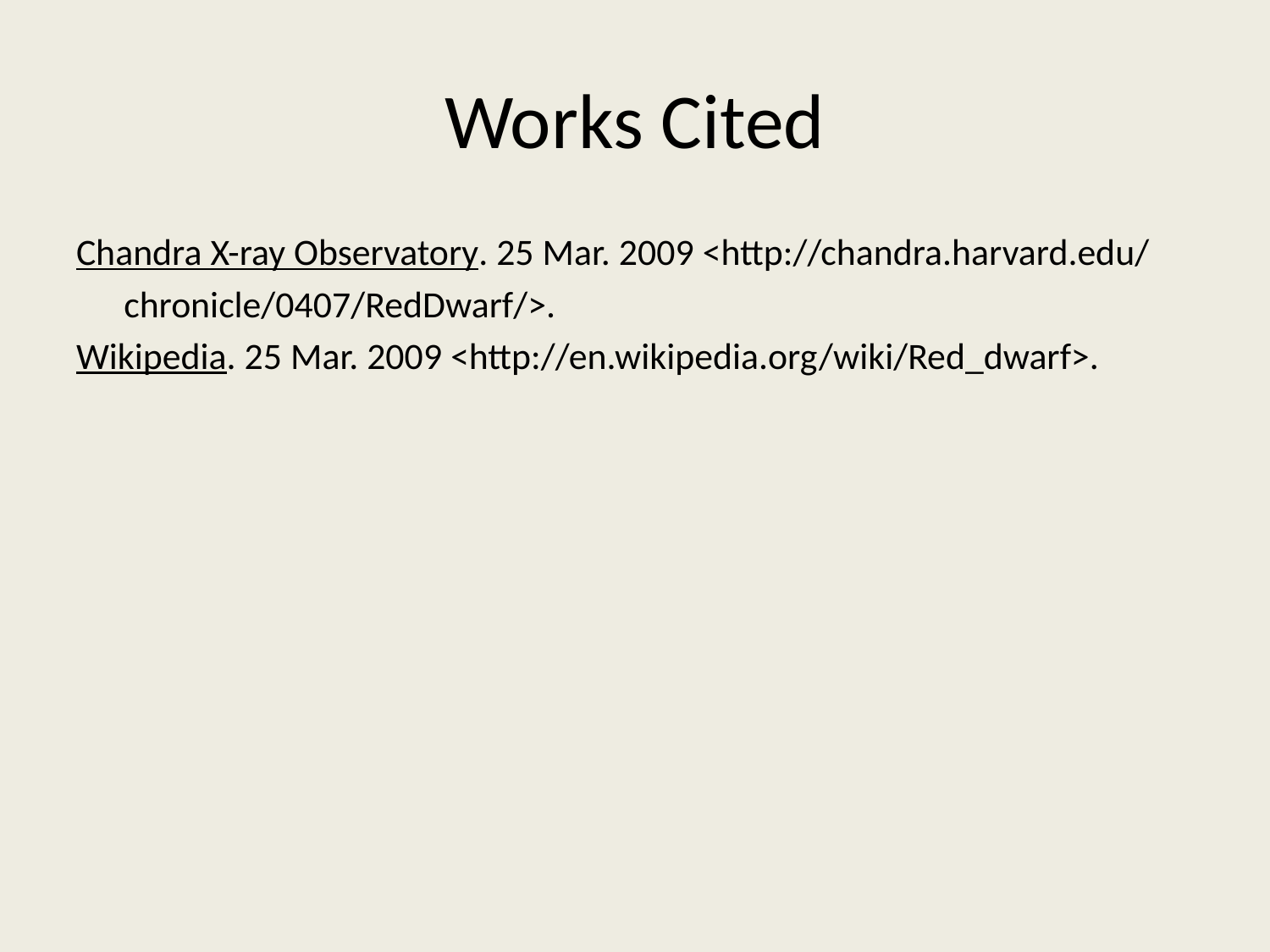

# Works Cited
Chandra X-ray Observatory. 25 Mar. 2009 <http://chandra.harvard.edu/
	chronicle/0407/RedDwarf/>.
Wikipedia. 25 Mar. 2009 <http://en.wikipedia.org/wiki/Red_dwarf>.